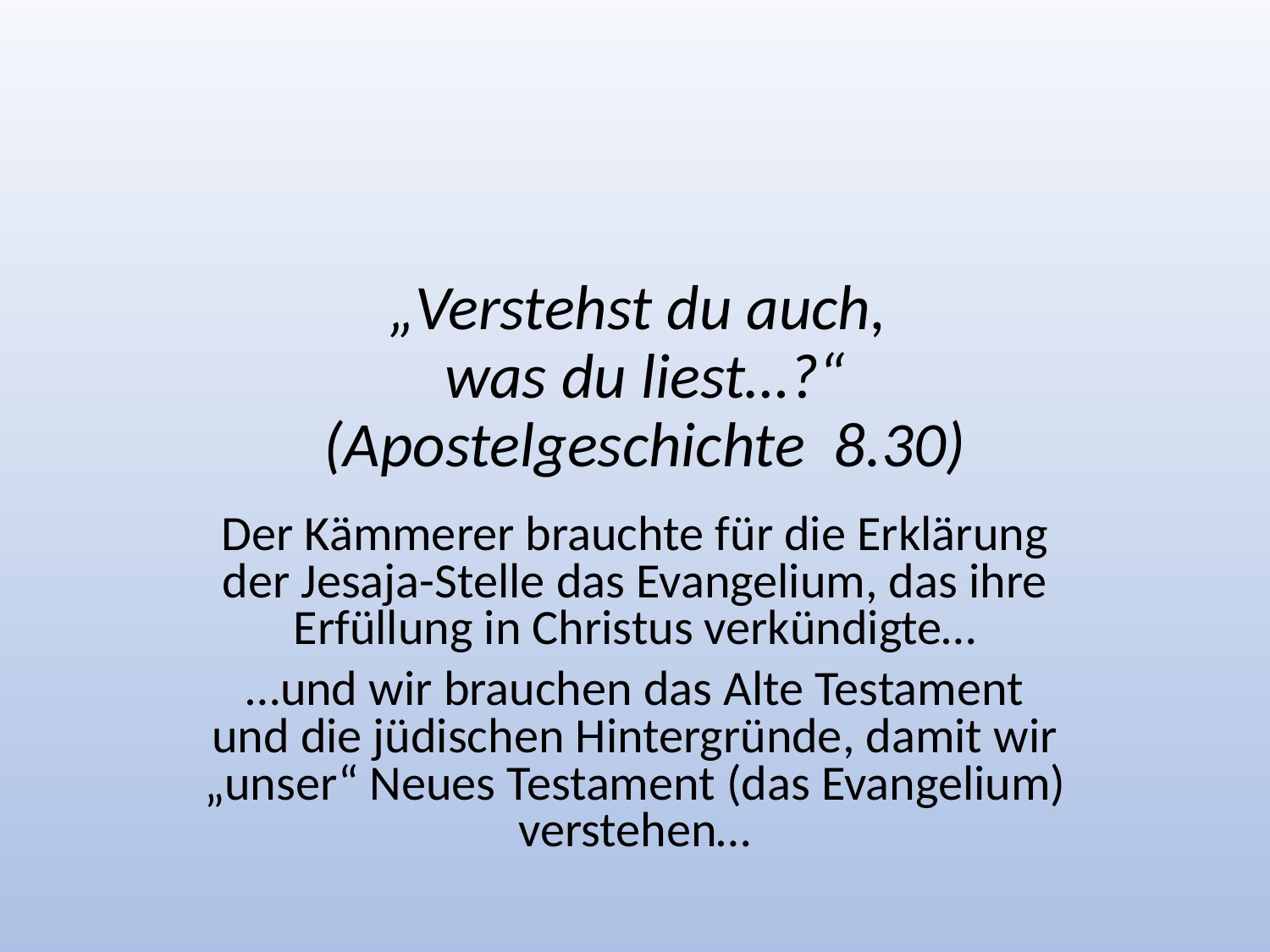

# „Verstehst du auch, was du liest…?“ (Apostelgeschichte  8.30)
Der Kämmerer brauchte für die Erklärung der Jesaja-Stelle das Evangelium, das ihre Erfüllung in Christus verkündigte…
…und wir brauchen das Alte Testament und die jüdischen Hintergründe, damit wir „unser“ Neues Testament (das Evangelium) verstehen…